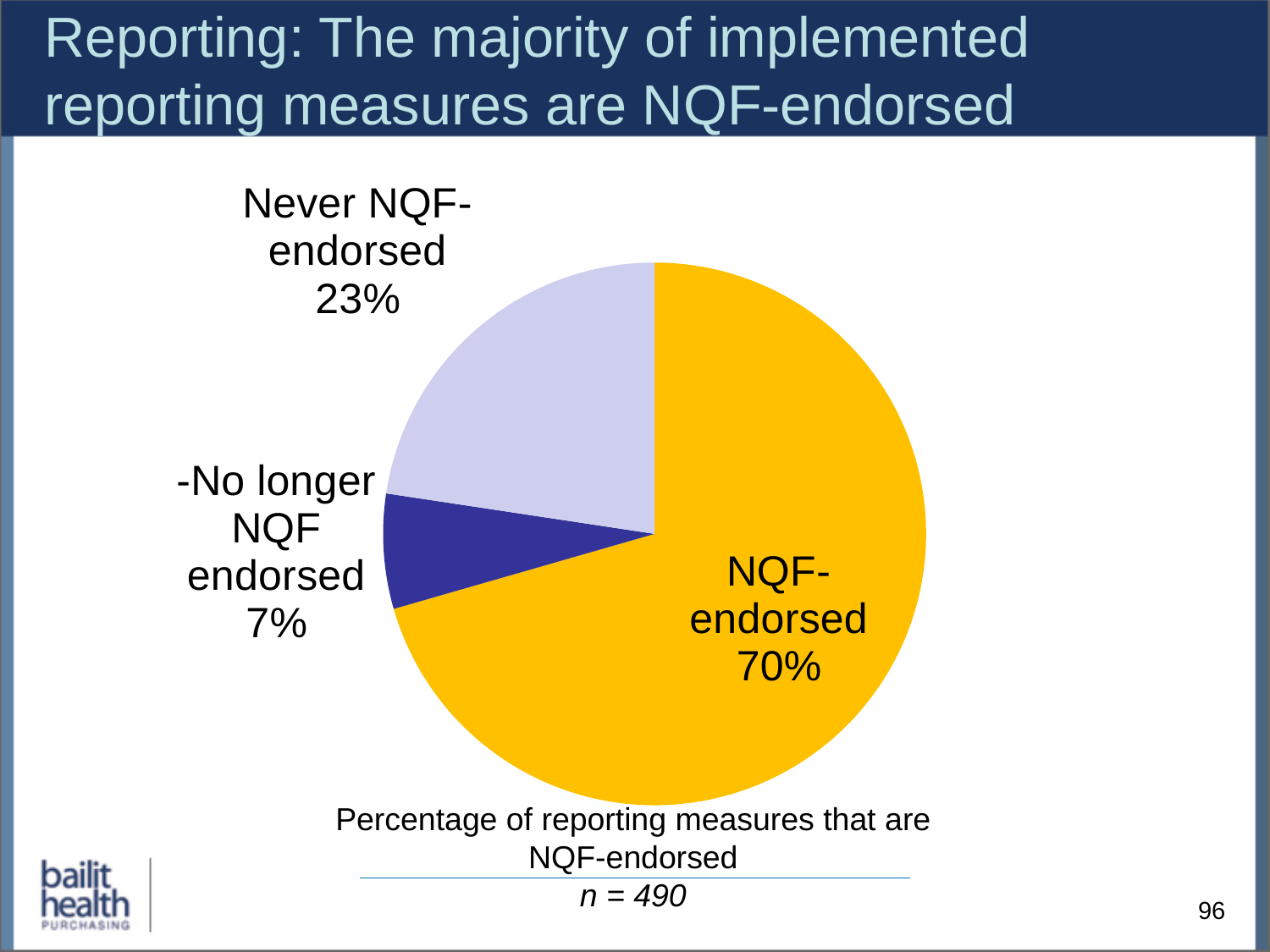

# Reporting: The majority of implemented reporting measures are NQF-endorsed

### Chart

| Category | Column1 |
|---|---|
| NQF endorsed | 340.0 |
| No longer NQF endorsed | 33.0 |
| Never NQF endorsed | 109.0 |
Percentage of reporting measures that are NQF-endorsed
n = 490
96